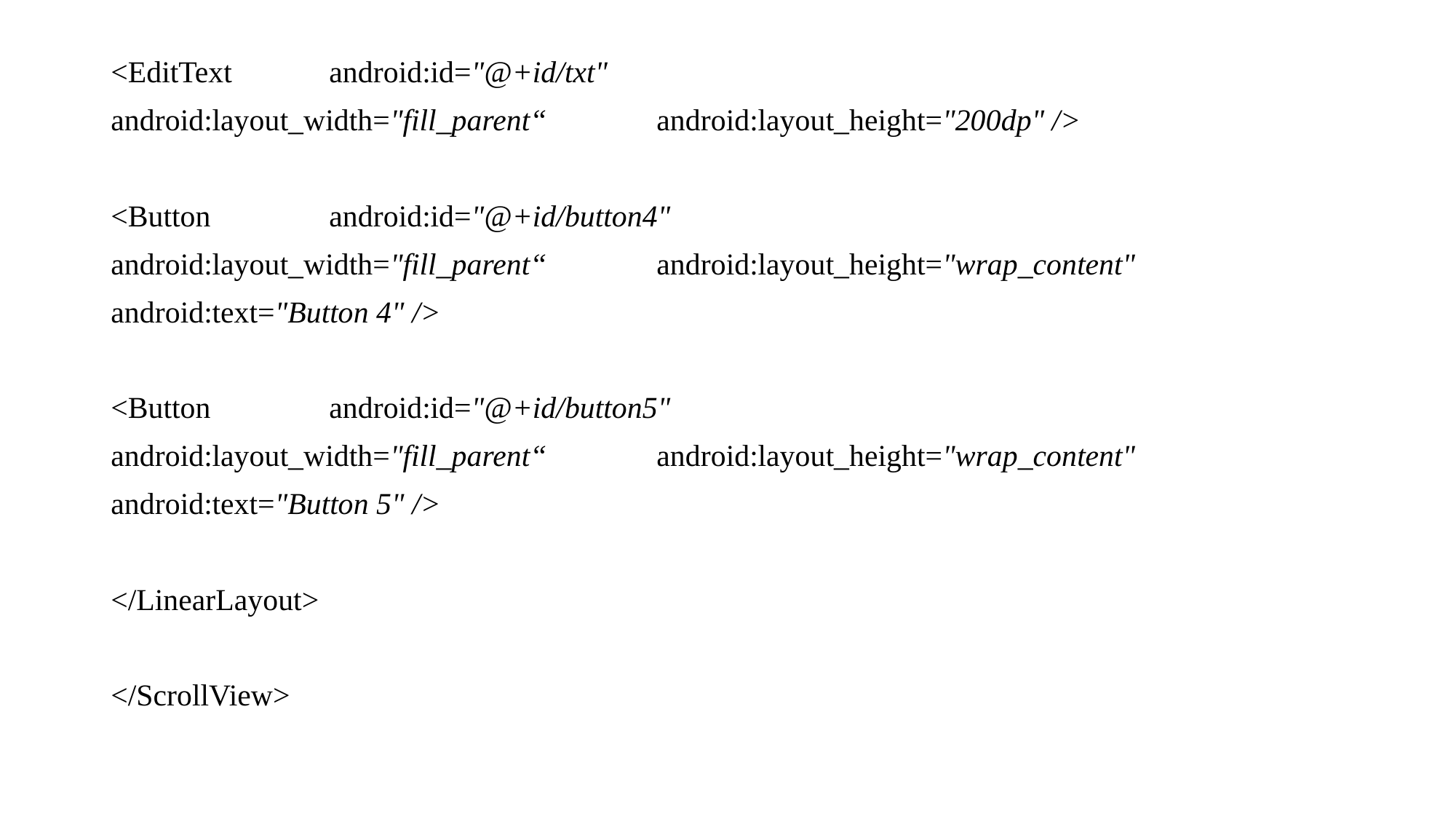

<EditText 	android:id="@+id/txt"
android:layout_width="fill_parent“ 	android:layout_height="200dp" />

<Button		android:id="@+id/button4"
android:layout_width="fill_parent“		android:layout_height="wrap_content"
android:text="Button 4" />

<Button		android:id="@+id/button5"
android:layout_width="fill_parent“		android:layout_height="wrap_content"
android:text="Button 5" />

</LinearLayout>

</ScrollView>